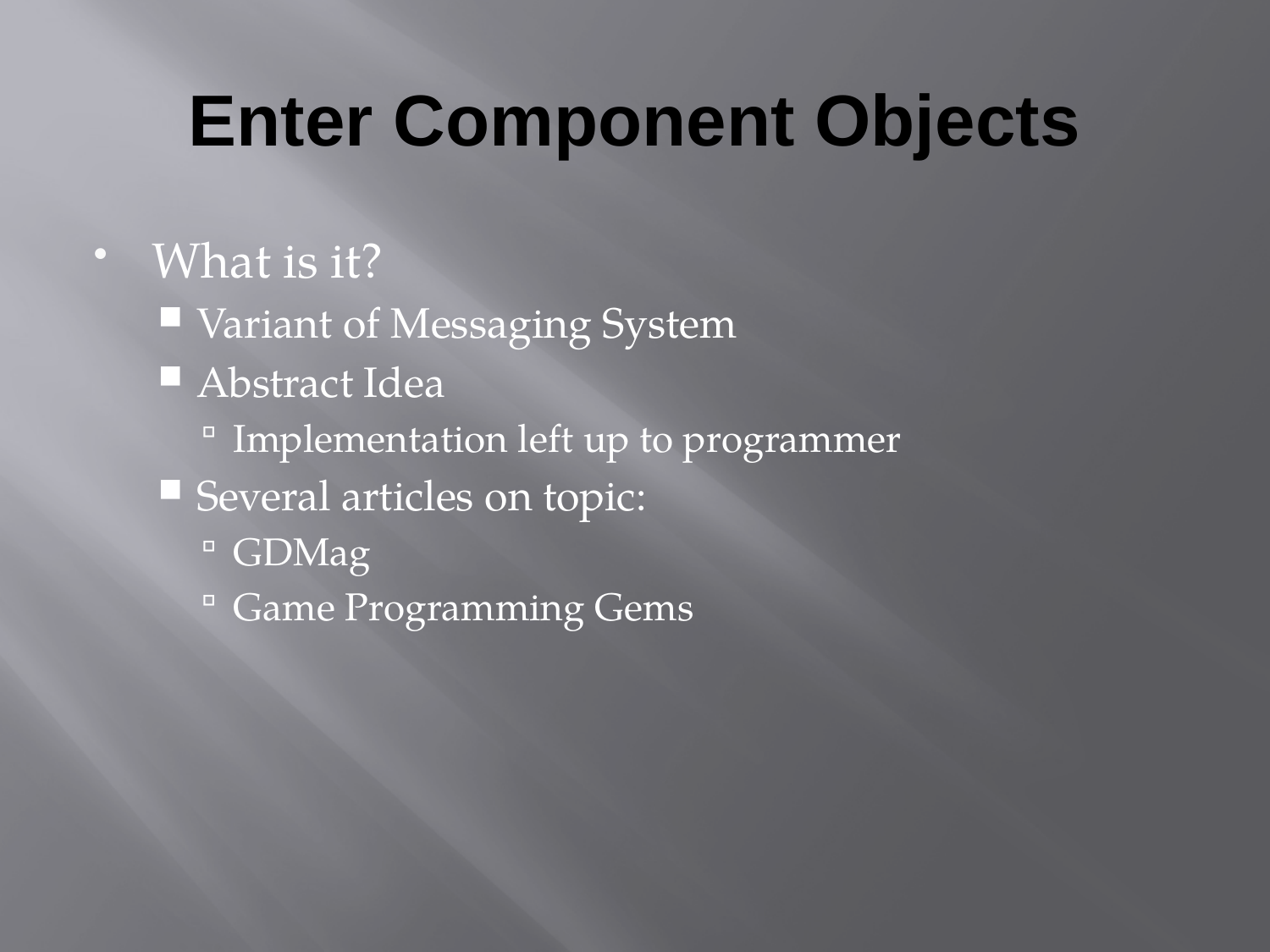

# Enter Component Objects
What is it?
Variant of Messaging System
Abstract Idea
Implementation left up to programmer
Several articles on topic:
GDMag
Game Programming Gems